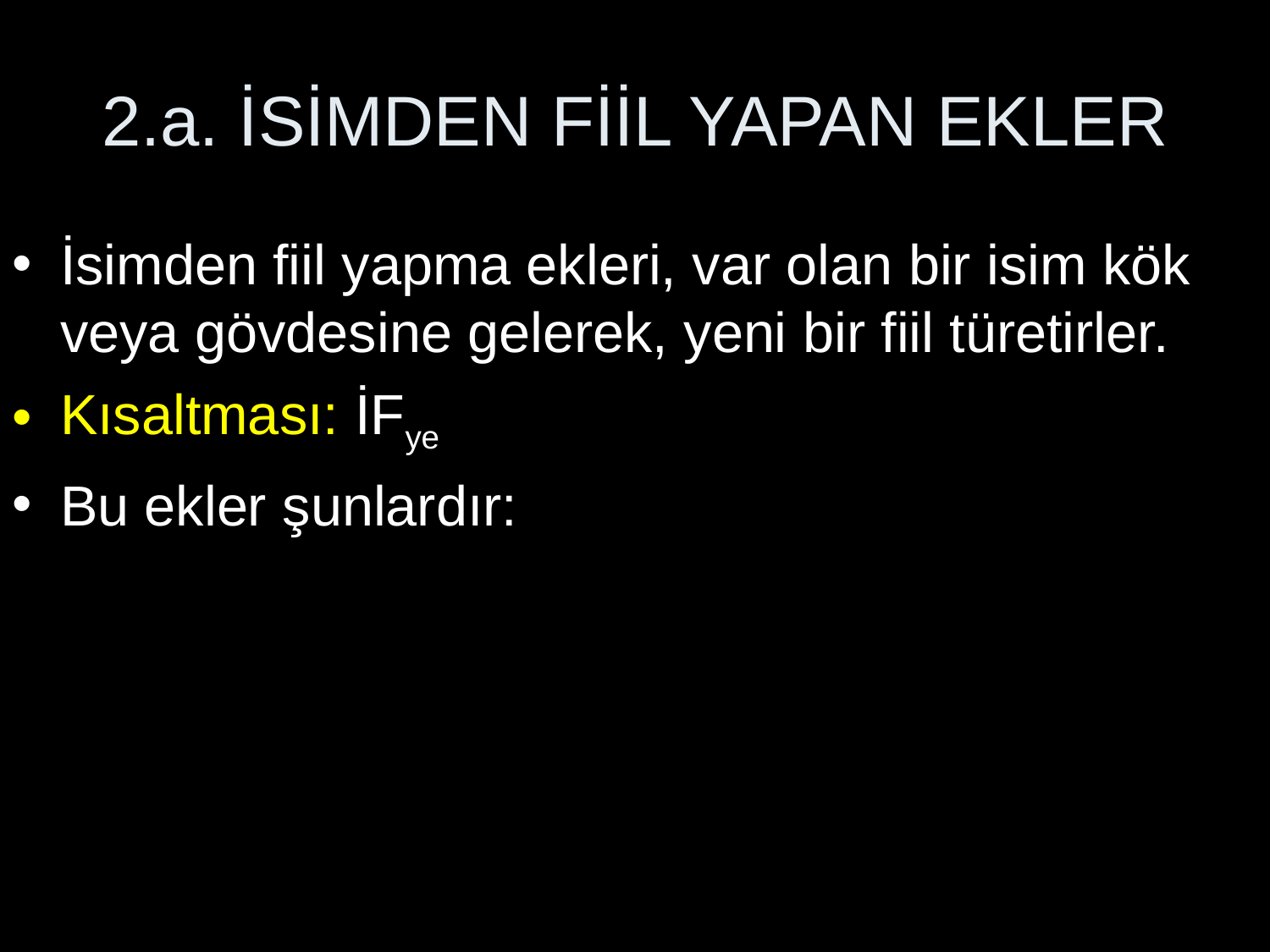

# 2.a. İSİMDEN FİİL YAPAN EKLER
İsimden fiil yapma ekleri, var olan bir isim kök veya gövdesine gelerek, yeni bir fiil türetirler.
Kısaltması: İFye
Bu ekler şunlardır: